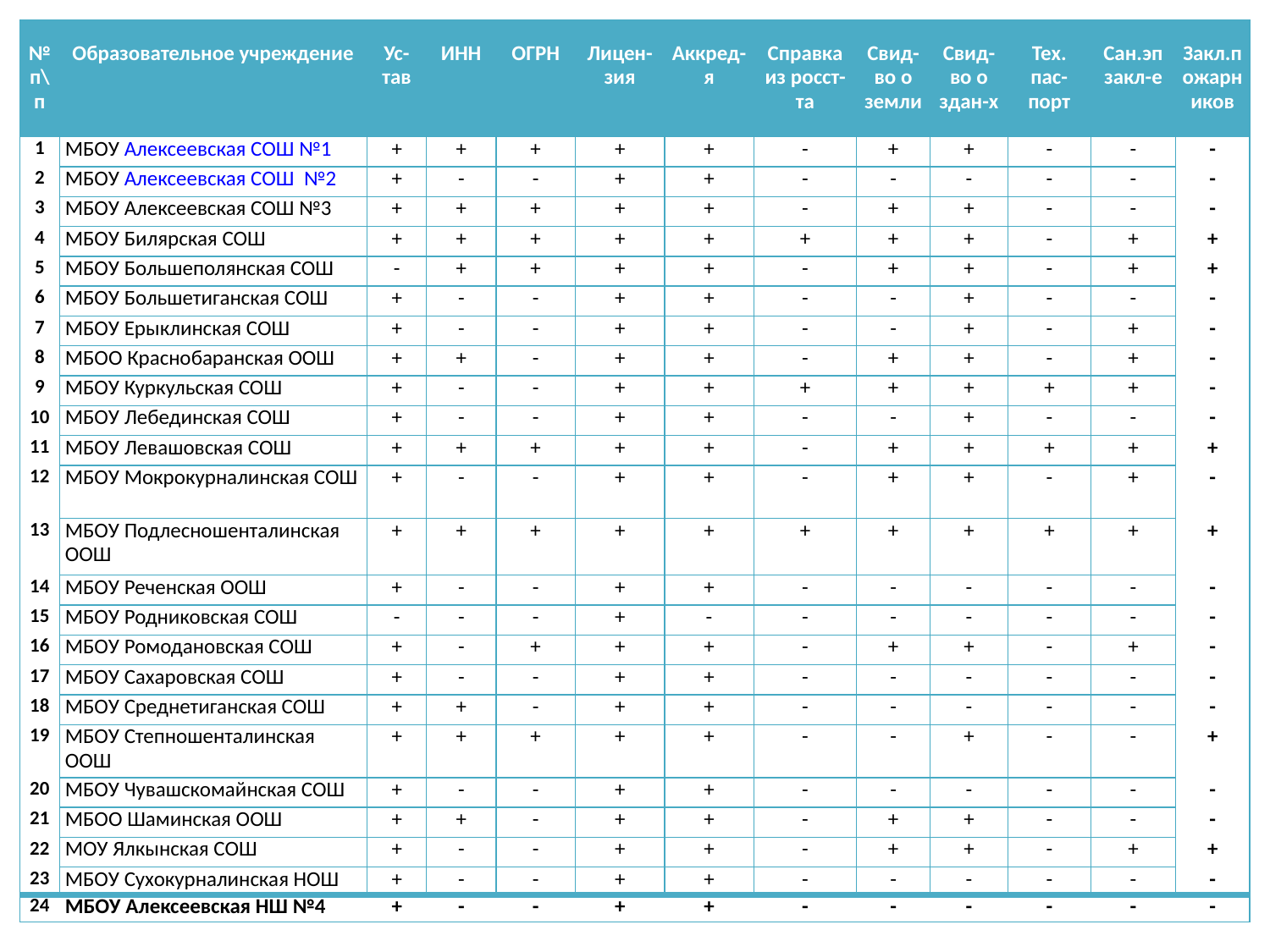

| № п\п | Образовательное учреждение | Ус- тав | ИНН | ОГРН | Лицен-зия | Аккред-я | Справка из росст-та | Свид-во о земли | Свид-во о здан-х | Тех. пас-порт | Сан.эп закл-е | Закл.пожарников |
| --- | --- | --- | --- | --- | --- | --- | --- | --- | --- | --- | --- | --- |
| 1 | МБОУ Алексеевская СОШ №1 | + | + | + | + | + | - | + | + | - | - | - |
| 2 | МБОУ Алексеевская СОШ №2 | + | - | - | + | + | - | - | - | - | - | - |
| 3 | МБОУ Алексеевская СОШ №3 | + | + | + | + | + | - | + | + | - | - | - |
| 4 | МБОУ Билярская СОШ | + | + | + | + | + | + | + | + | - | + | + |
| 5 | МБОУ Большеполянская СОШ | - | + | + | + | + | - | + | + | - | + | + |
| 6 | МБОУ Большетиганская СОШ | + | - | - | + | + | - | - | + | - | - | - |
| 7 | МБОУ Ерыклинская СОШ | + | - | - | + | + | - | - | + | - | + | - |
| 8 | МБОО Краснобаранская ООШ | + | + | - | + | + | - | + | + | - | + | - |
| 9 | МБОУ Куркульская СОШ | + | - | - | + | + | + | + | + | + | + | - |
| 10 | МБОУ Лебединская СОШ | + | - | - | + | + | - | - | + | - | - | - |
| 11 | МБОУ Левашовская СОШ | + | + | + | + | + | - | + | + | + | + | + |
| 12 | МБОУ Мокрокурналинская СОШ | + | - | - | + | + | - | + | + | - | + | - |
| 13 | МБОУ Подлесношенталинская ООШ | + | + | + | + | + | + | + | + | + | + | + |
| 14 | МБОУ Реченская ООШ | + | - | - | + | + | - | - | - | - | - | - |
| 15 | МБОУ Родниковская СОШ | - | - | - | + | - | - | - | - | - | - | - |
| 16 | МБОУ Ромодановская СОШ | + | - | + | + | + | - | + | + | - | + | - |
| 17 | МБОУ Сахаровская СОШ | + | - | - | + | + | - | - | - | - | - | - |
| 18 | МБОУ Среднетиганская СОШ | + | + | - | + | + | - | - | - | - | - | - |
| 19 | МБОУ Степношенталинская ООШ | + | + | + | + | + | - | - | + | - | - | + |
| 20 | МБОУ Чувашскомайнская СОШ | + | - | - | + | + | - | - | - | - | - | - |
| 21 | МБОO Шаминская ООШ | + | + | - | + | + | - | + | + | - | - | - |
| 22 | МОУ Ялкынская СОШ | + | - | - | + | + | - | + | + | - | + | + |
| 23 | МБОУ Сухокурналинская НОШ | + | - | - | + | + | - | - | - | - | - | - |
| 24 | МБОУ Алексеевская НШ №4 | + | - | - | + | + | - | - | - | - | - | - |